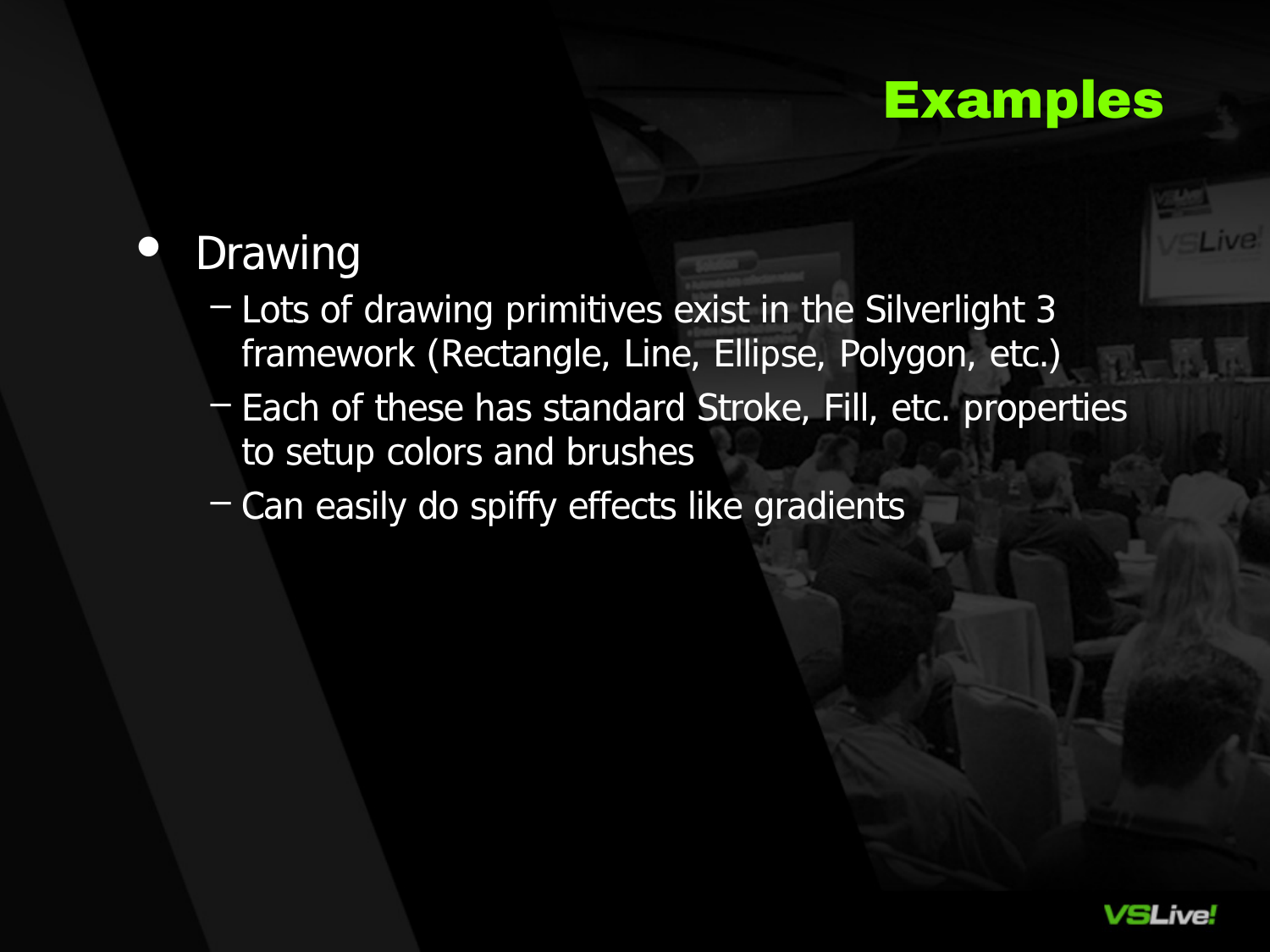

# Examples
Drawing
Lots of drawing primitives exist in the Silverlight 3 framework (Rectangle, Line, Ellipse, Polygon, etc.)
Each of these has standard Stroke, Fill, etc. properties to setup colors and brushes
Can easily do spiffy effects like gradients